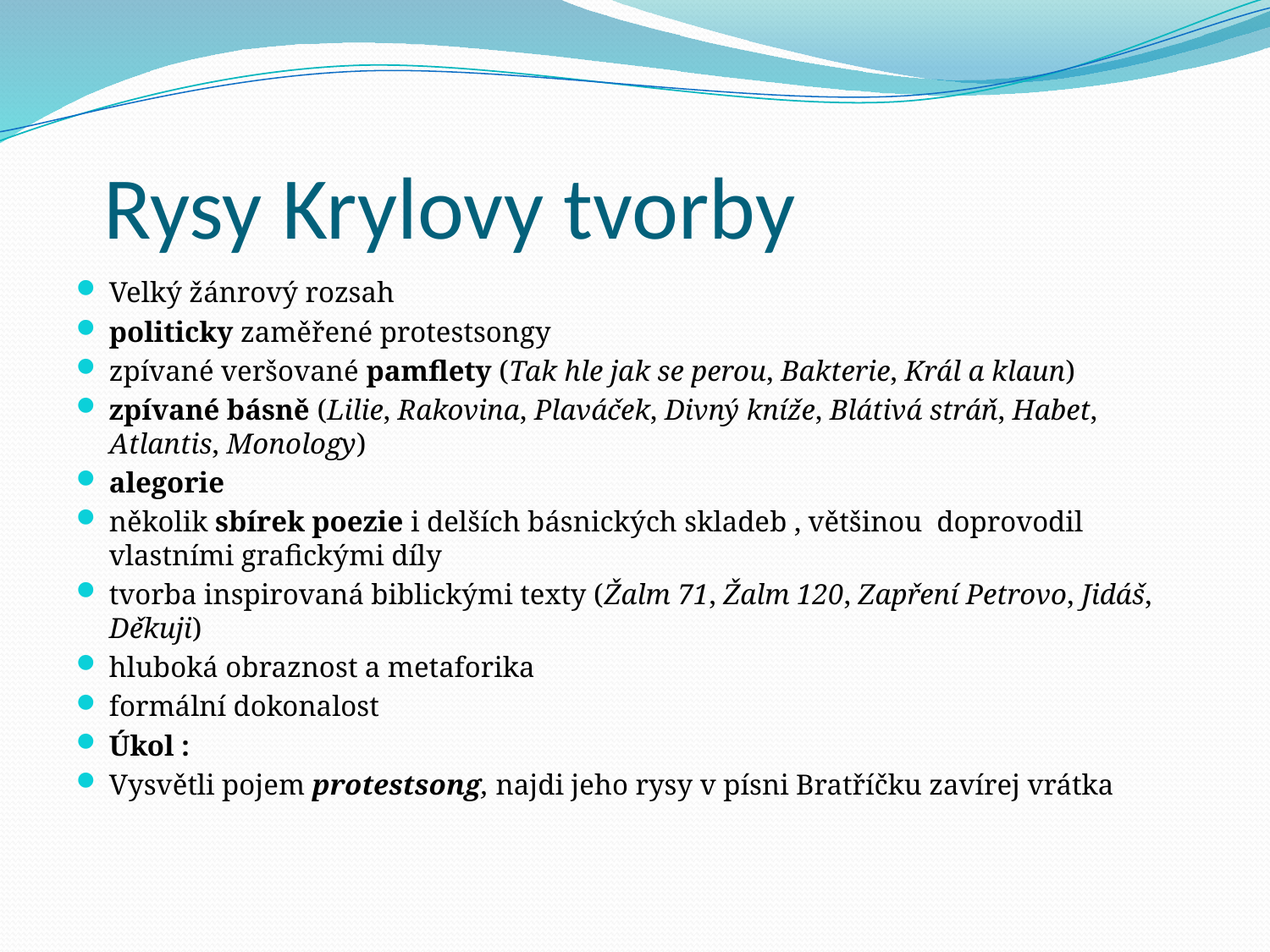

# Rysy Krylovy tvorby
Velký žánrový rozsah
politicky zaměřené protestsongy
zpívané veršované pamflety (Tak hle jak se perou, Bakterie, Král a klaun)
zpívané básně (Lilie, Rakovina, Plaváček, Divný kníže, Blátivá stráň, Habet, Atlantis, Monology)
alegorie
několik sbírek poezie i delších básnických skladeb , většinou  doprovodil vlastními grafickými díly
tvorba inspirovaná biblickými texty (Žalm 71, Žalm 120, Zapření Petrovo, Jidáš, Děkuji)
hluboká obraznost a metaforika
formální dokonalost
Úkol :
Vysvětli pojem protestsong, najdi jeho rysy v písni Bratříčku zavírej vrátka